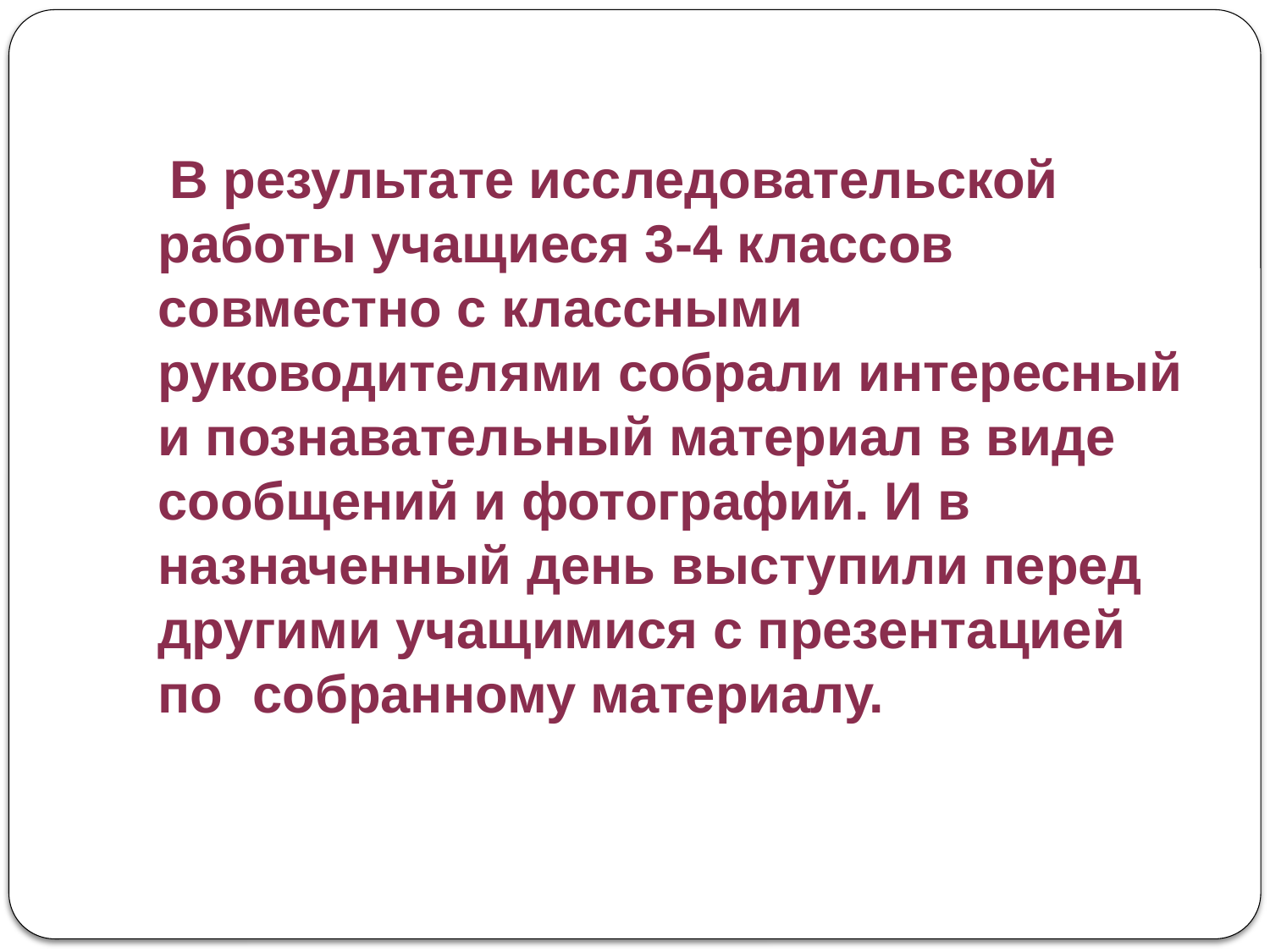

В результате исследовательской работы учащиеся 3-4 классов совместно с классными руководителями собрали интересный и познавательный материал в виде сообщений и фотографий. И в назначенный день выступили перед другими учащимися с презентацией по  собранному материалу.